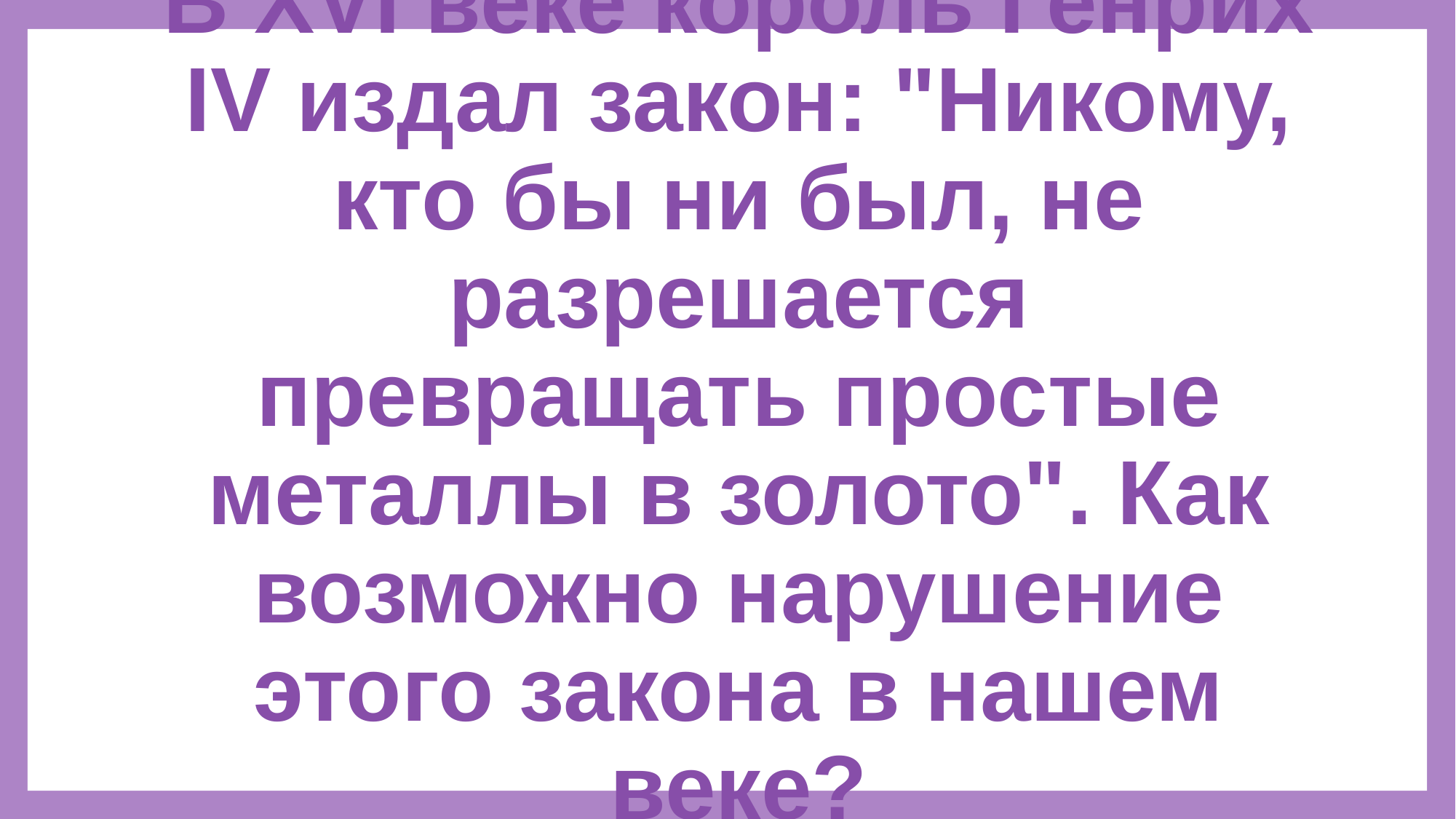

# В XVI веке король Генрих IV издал закон: "Никому, кто бы ни был, не разрешается превращать простые металлы в золото". Как возможно нарушение этого закона в нашем веке?